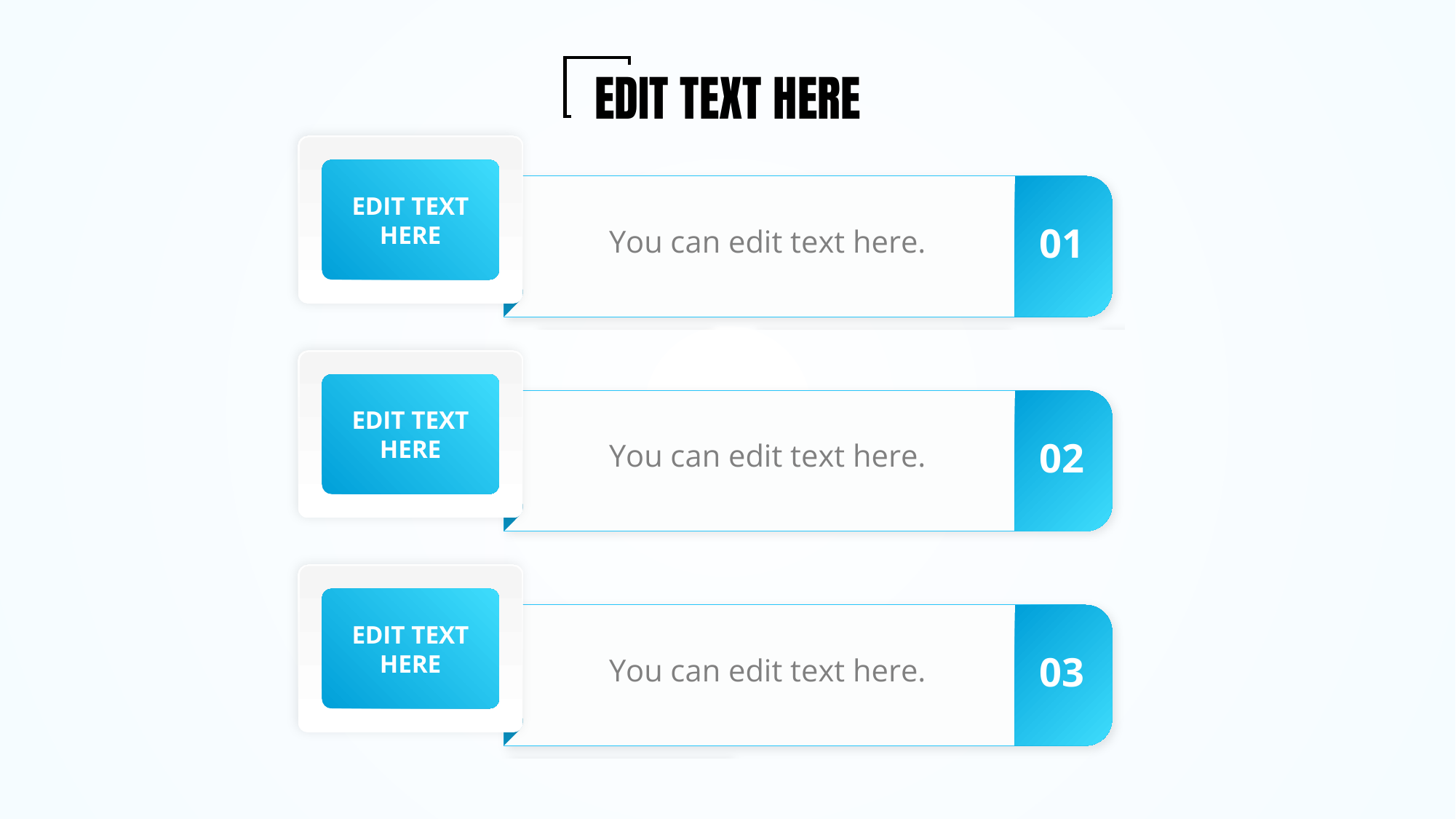

EDIT TEXT HERE

EDIT TEXT
HERE
01
You can edit text here.

EDIT TEXT
HERE
02
You can edit text here.

EDIT TEXT
HERE
03
You can edit text here.